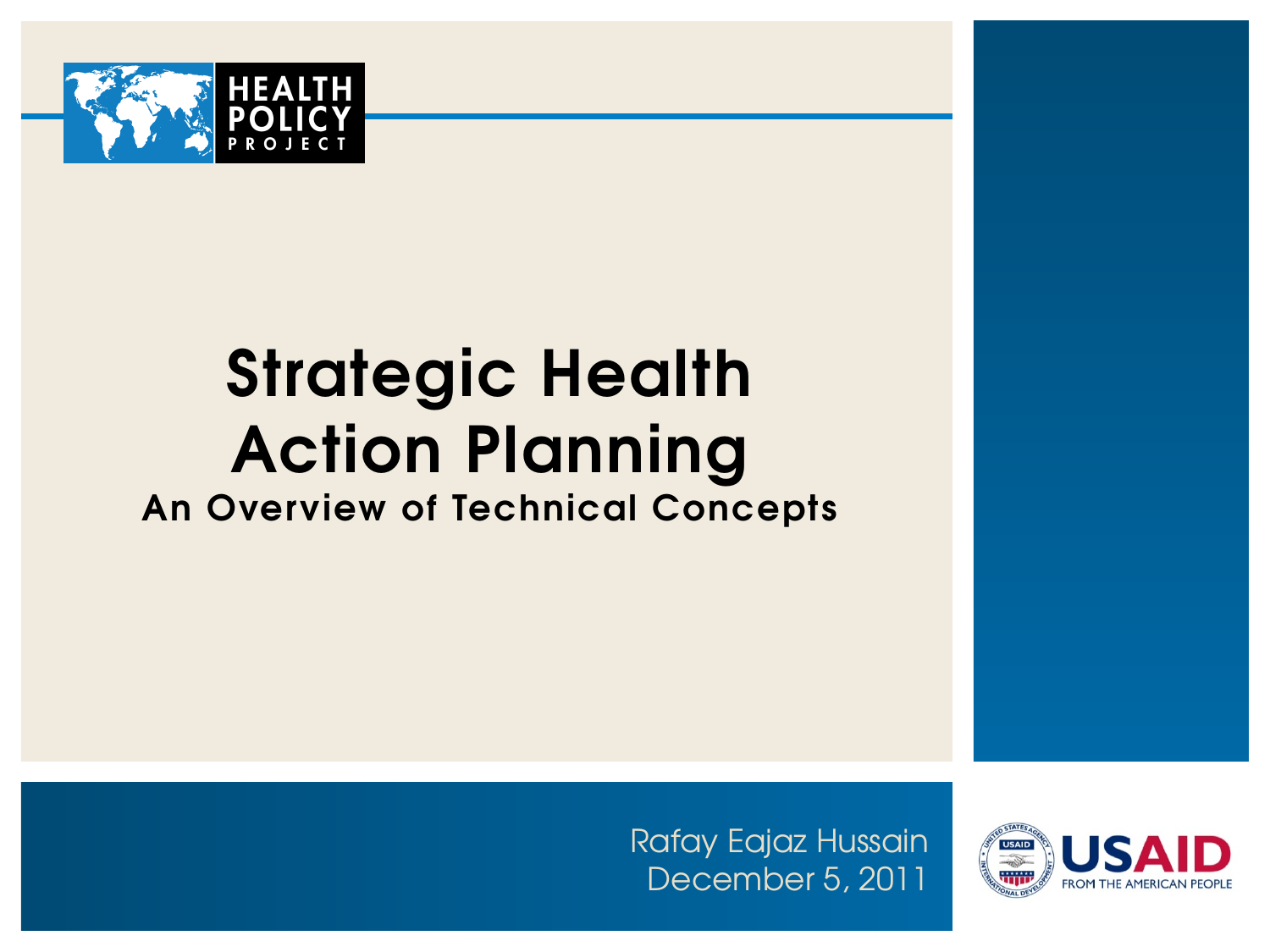

# Strategic Health Action Planning An Overview of Technical Concepts
Rafay Eajaz Hussain
December 5, 2011